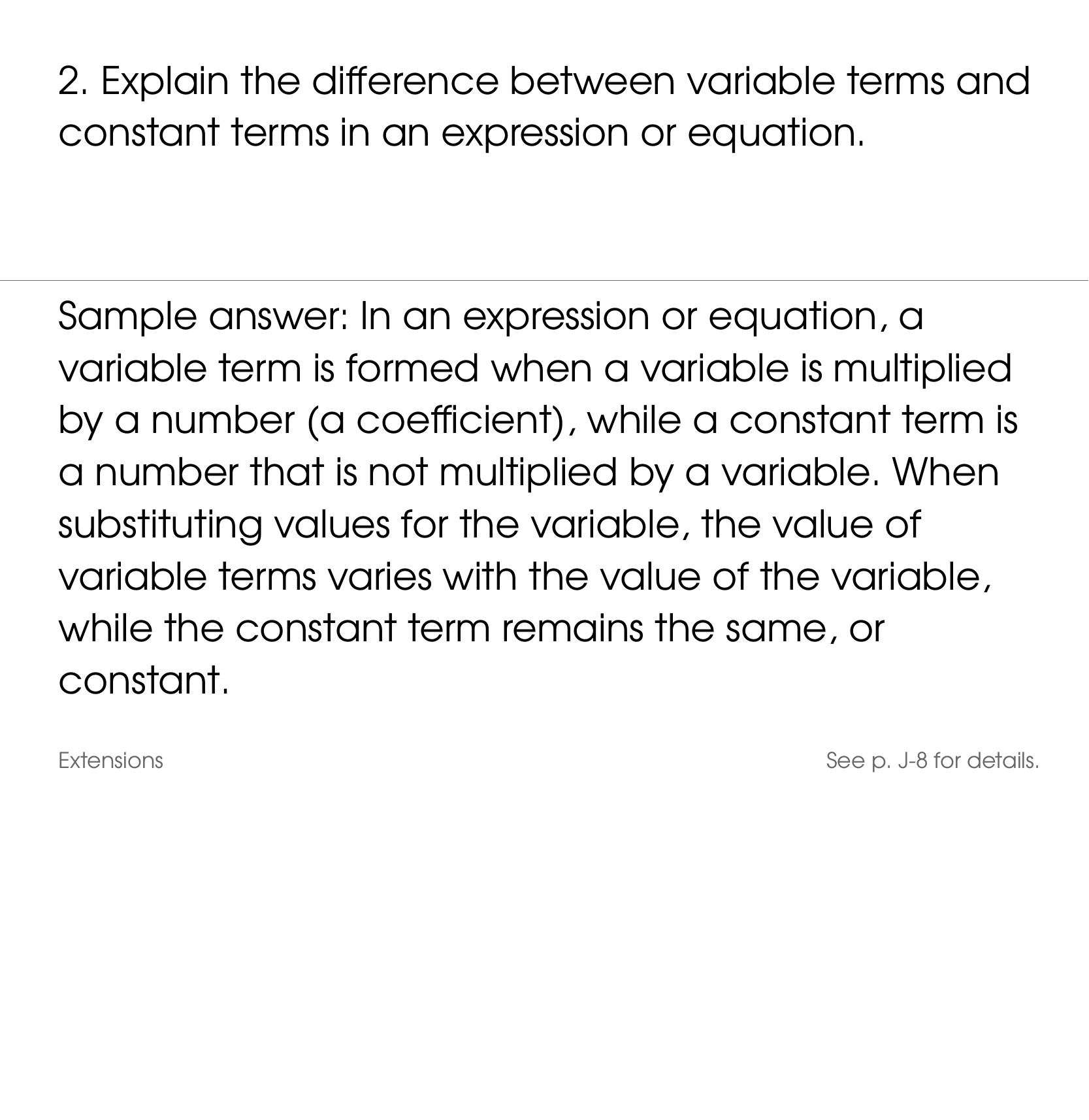

2. Explain the difference between variable terms and constant terms in an expression or equation.
Sample answer: In an expression or equation, a variable term is formed when a variable is multiplied by a number (a coefficient), while a constant term is a number that is not multiplied by a variable. When substituting values for the variable, the value of variable terms varies with the value of the variable, while the constant term remains the same, or constant.
Extensions
See p. J-8 for details.